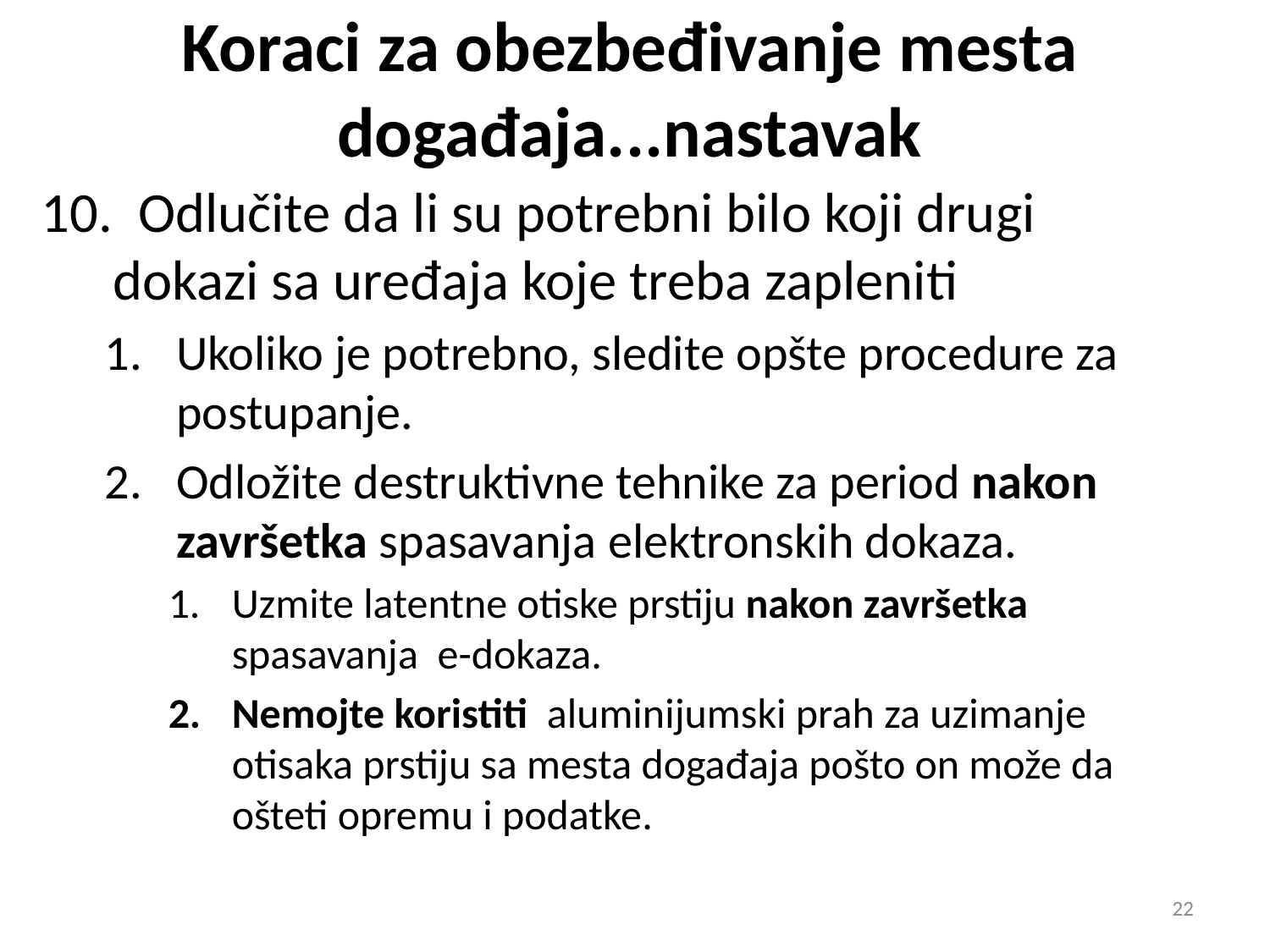

# Koraci za obezbeđivanje mesta događaja...nastavak
  Odlučite da li su potrebni bilo koji drugi dokazi sa uređaja koje treba zapleniti
Ukoliko je potrebno, sledite opšte procedure za postupanje.
Odložite destruktivne tehnike za period nakon završetka spasavanja elektronskih dokaza.
Uzmite latentne otiske prstiju nakon završetka spasavanja  e-dokaza.
Nemojte koristiti  aluminijumski prah za uzimanje otisaka prstiju sa mesta događaja pošto on može da ošteti opremu i podatke.
22